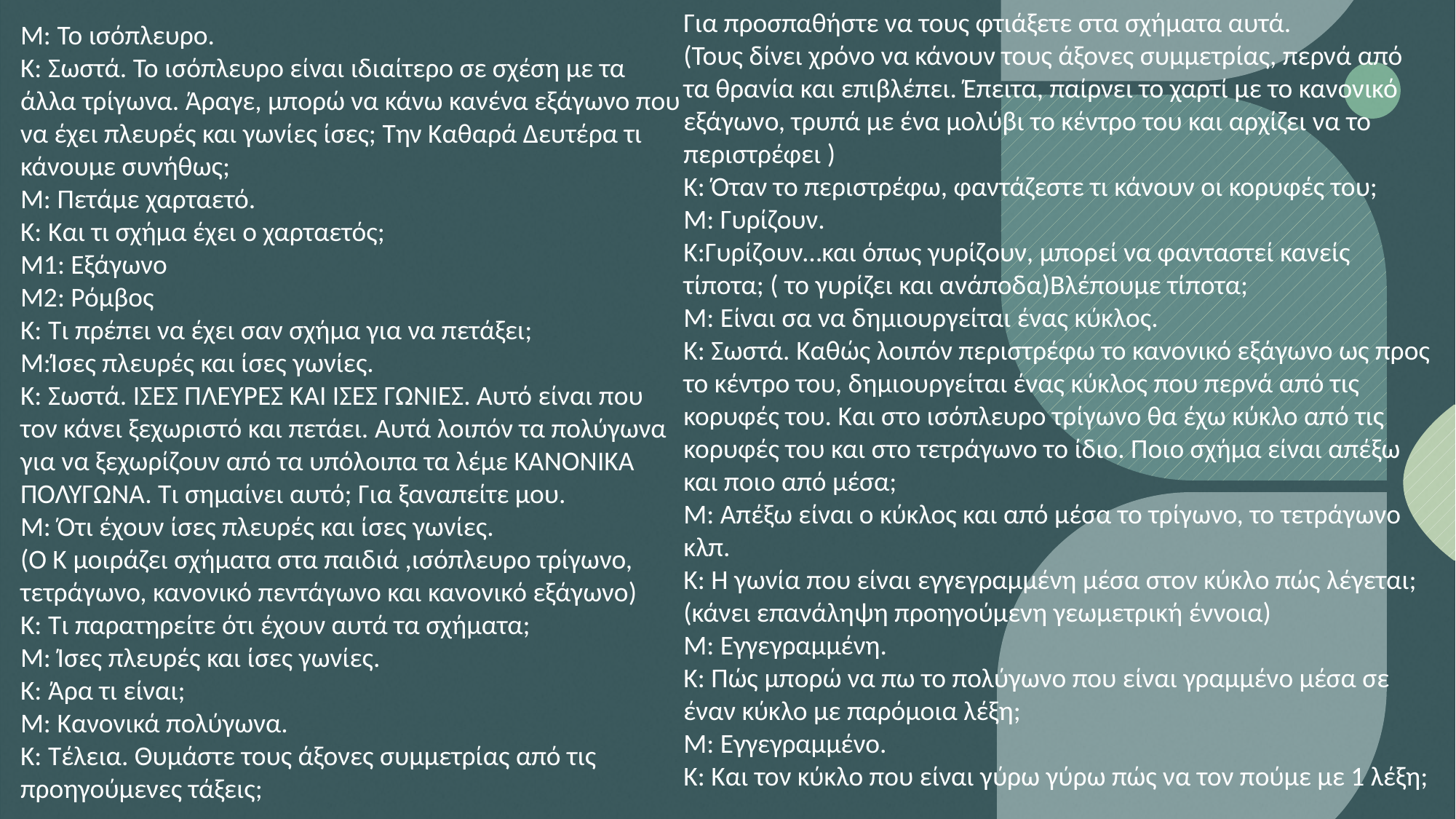

Για προσπαθήστε να τους φτιάξετε στα σχήματα αυτά.
(Τους δίνει χρόνο να κάνουν τους άξονες συμμετρίας, περνά από τα θρανία και επιβλέπει. Έπειτα, παίρνει το χαρτί με το κανονικό εξάγωνο, τρυπά με ένα μολύβι το κέντρο του και αρχίζει να το περιστρέφει )
Κ: Όταν το περιστρέφω, φαντάζεστε τι κάνουν οι κορυφές του;
Μ: Γυρίζουν.
Κ:Γυρίζουν…και όπως γυρίζουν, μπορεί να φανταστεί κανείς τίποτα; ( το γυρίζει και ανάποδα)Βλέπουμε τίποτα;
Μ: Είναι σα να δημιουργείται ένας κύκλος.
Κ: Σωστά. Καθώς λοιπόν περιστρέφω το κανονικό εξάγωνο ως προς το κέντρο του, δημιουργείται ένας κύκλος που περνά από τις κορυφές του. Και στο ισόπλευρο τρίγωνο θα έχω κύκλο από τις κορυφές του και στο τετράγωνο το ίδιο. Ποιο σχήμα είναι απέξω και ποιο από μέσα;
Μ: Απέξω είναι ο κύκλος και από μέσα το τρίγωνο, το τετράγωνο κλπ.
Κ: Η γωνία που είναι εγγεγραμμένη μέσα στον κύκλο πώς λέγεται; (κάνει επανάληψη προηγούμενη γεωμετρική έννοια)
Μ: Εγγεγραμμένη.
Κ: Πώς μπορώ να πω το πολύγωνο που είναι γραμμένο μέσα σε έναν κύκλο με παρόμοια λέξη;
Μ: Εγγεγραμμένο.
Κ: Και τον κύκλο που είναι γύρω γύρω πώς να τον πούμε με 1 λέξη;
Μ: Το ισόπλευρο.
Κ: Σωστά. Το ισόπλευρο είναι ιδιαίτερο σε σχέση με τα άλλα τρίγωνα. Άραγε, μπορώ να κάνω κανένα εξάγωνο που να έχει πλευρές και γωνίες ίσες; Την Καθαρά Δευτέρα τι κάνουμε συνήθως;
Μ: Πετάμε χαρταετό.
Κ: Και τι σχήμα έχει ο χαρταετός;
Μ1: Εξάγωνο
Μ2: Ρόμβος
Κ: Τι πρέπει να έχει σαν σχήμα για να πετάξει;
Μ:Ίσες πλευρές και ίσες γωνίες.
Κ: Σωστά. ΙΣΕΣ ΠΛΕΥΡΕΣ ΚΑΙ ΙΣΕΣ ΓΩΝΙΕΣ. Αυτό είναι που τον κάνει ξεχωριστό και πετάει. Αυτά λοιπόν τα πολύγωνα για να ξεχωρίζουν από τα υπόλοιπα τα λέμε ΚΑΝΟΝΙΚΑ ΠΟΛΥΓΩΝΑ. Τι σημαίνει αυτό; Για ξαναπείτε μου.
Μ: Ότι έχουν ίσες πλευρές και ίσες γωνίες.
(Ο Κ μοιράζει σχήματα στα παιδιά ,ισόπλευρο τρίγωνο, τετράγωνο, κανονικό πεντάγωνο και κανονικό εξάγωνο)
Κ: Τι παρατηρείτε ότι έχουν αυτά τα σχήματα;
Μ: Ίσες πλευρές και ίσες γωνίες.
Κ: Άρα τι είναι;
Μ: Κανονικά πολύγωνα.
Κ: Τέλεια. Θυμάστε τους άξονες συμμετρίας από τις προηγούμενες τάξεις;